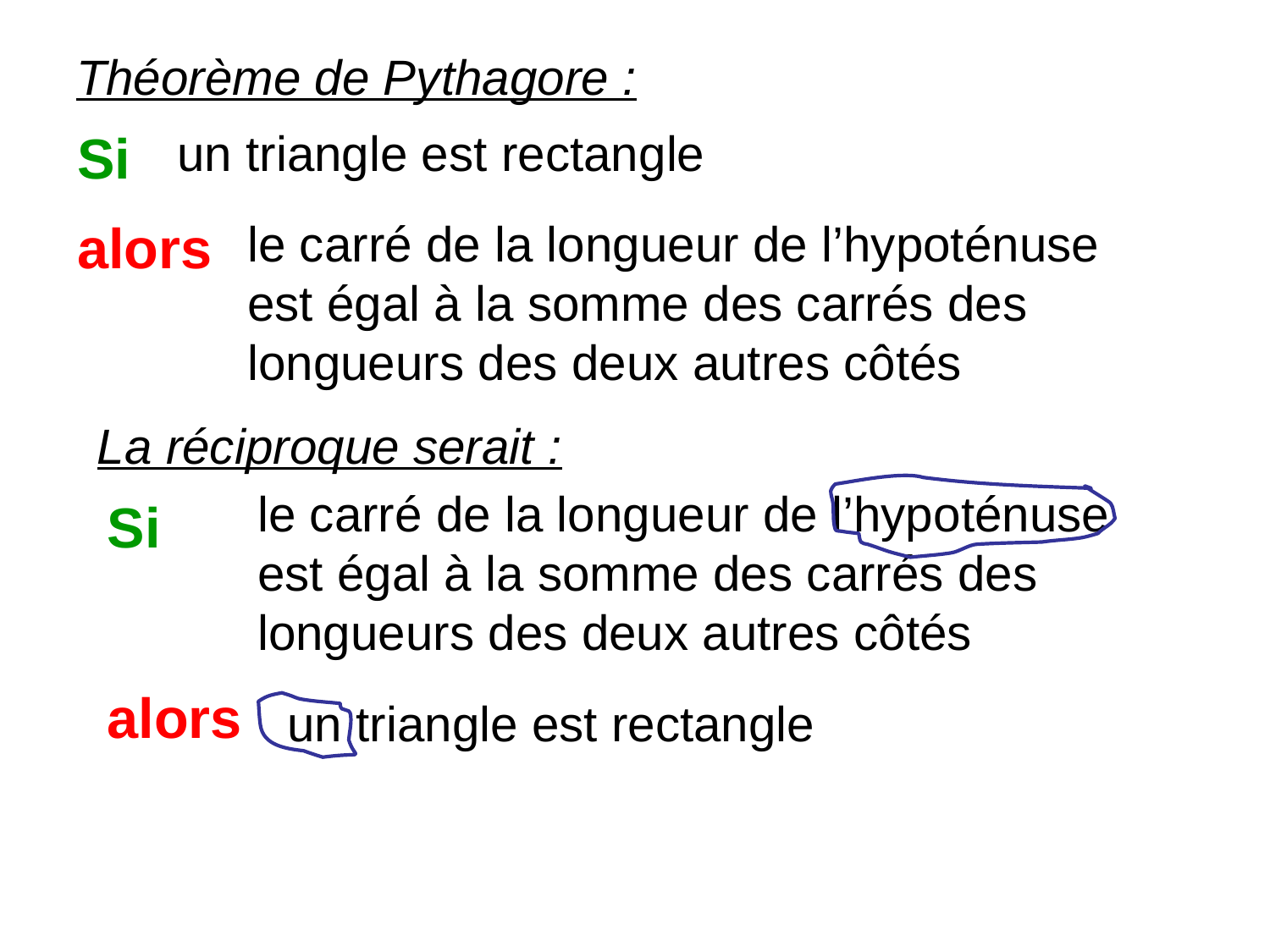

Théorème de Pythagore :

Si
un triangle est rectangle
alors
le carré de la longueur de l’hypoténuse est égal à la somme des carrés des longueurs des deux autres côtés
La réciproque serait :

le carré de la longueur de l’hypoténuse est égal à la somme des carrés des longueurs des deux autres côtés
Si
alors
un triangle est rectangle